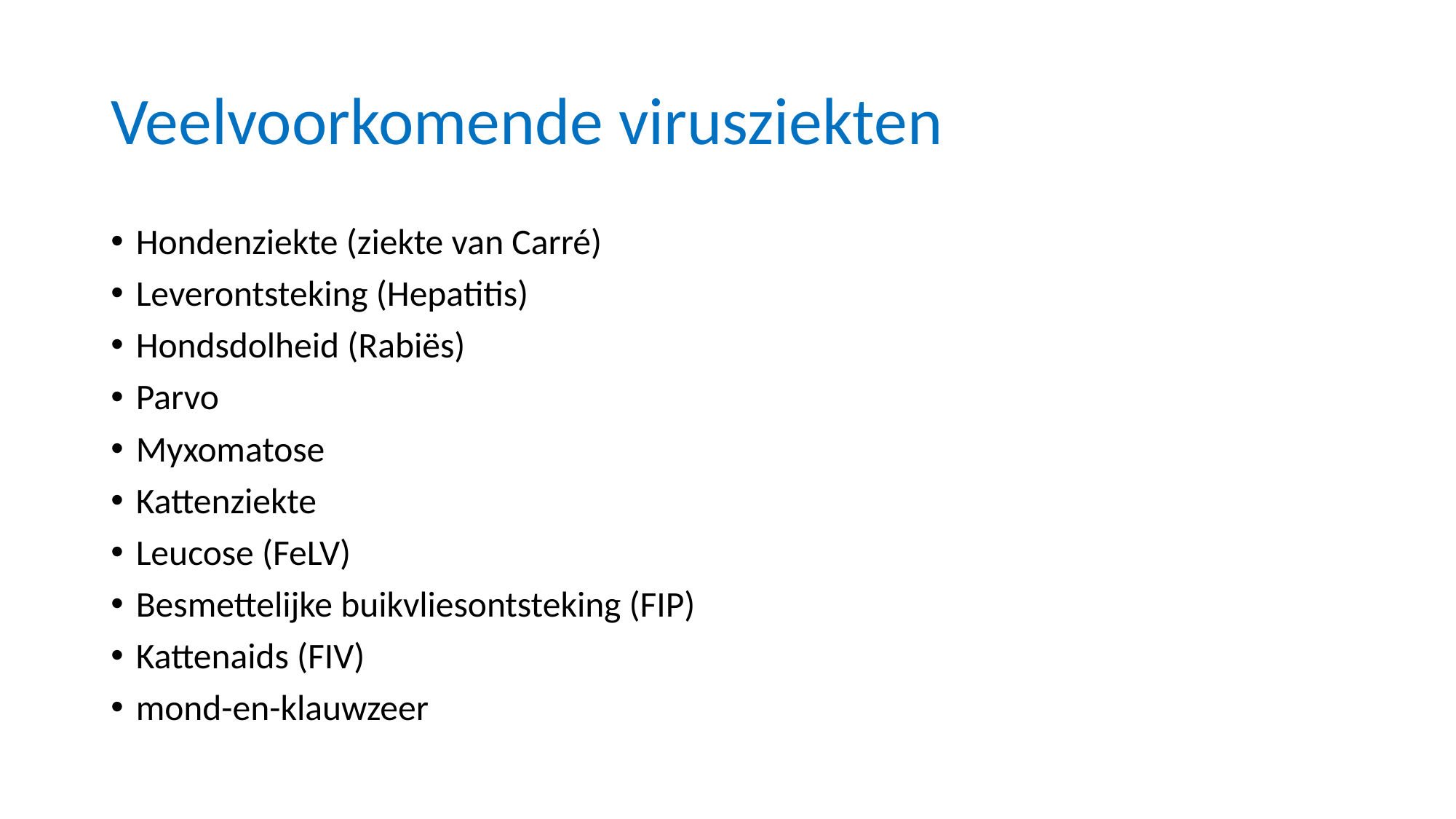

# Veelvoorkomende virusziekten
Hondenziekte (ziekte van Carré)
Leverontsteking (Hepatitis)
Hondsdolheid (Rabiës)
Parvo
Myxomatose
Kattenziekte
Leucose (FeLV)
Besmettelijke buikvliesontsteking (FIP)
Kattenaids (FIV)
mond-en-klauwzeer